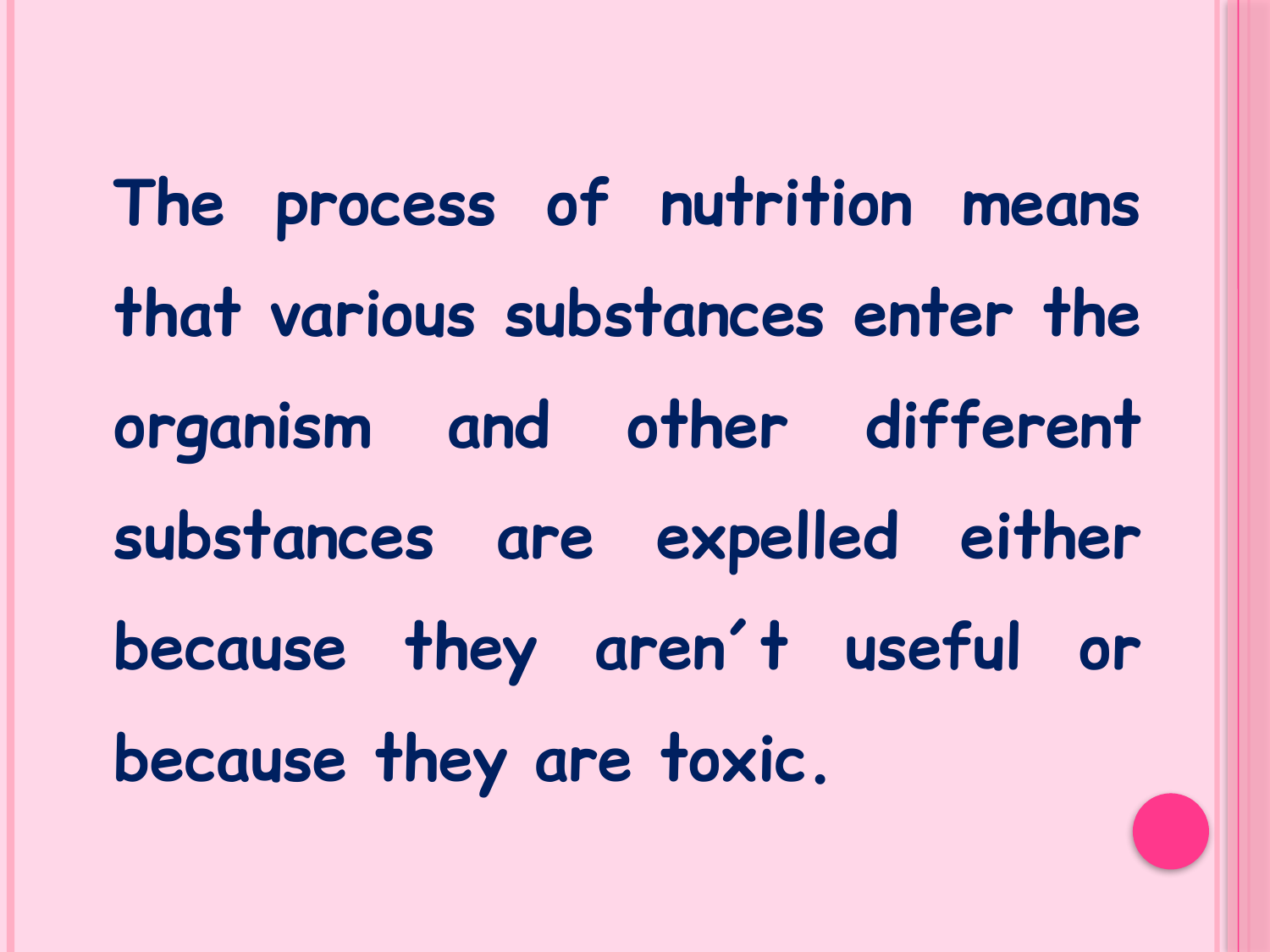

The process of nutrition means that various substances enter the organism and other different substances are expelled either because they aren´t useful or because they are toxic.